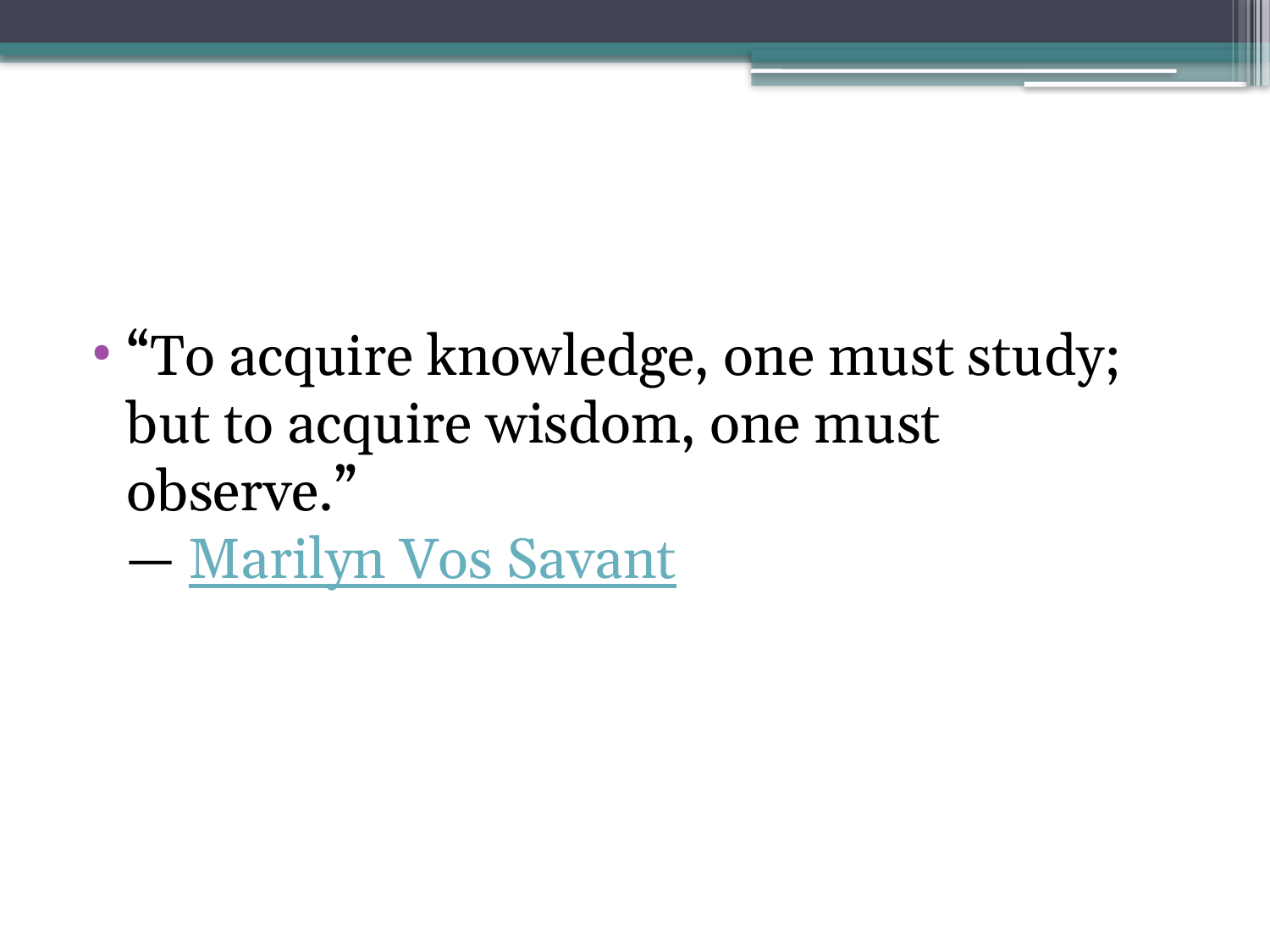

“To acquire knowledge, one must study;
but to acquire wisdom, one must observe.” 
― Marilyn Vos Savant